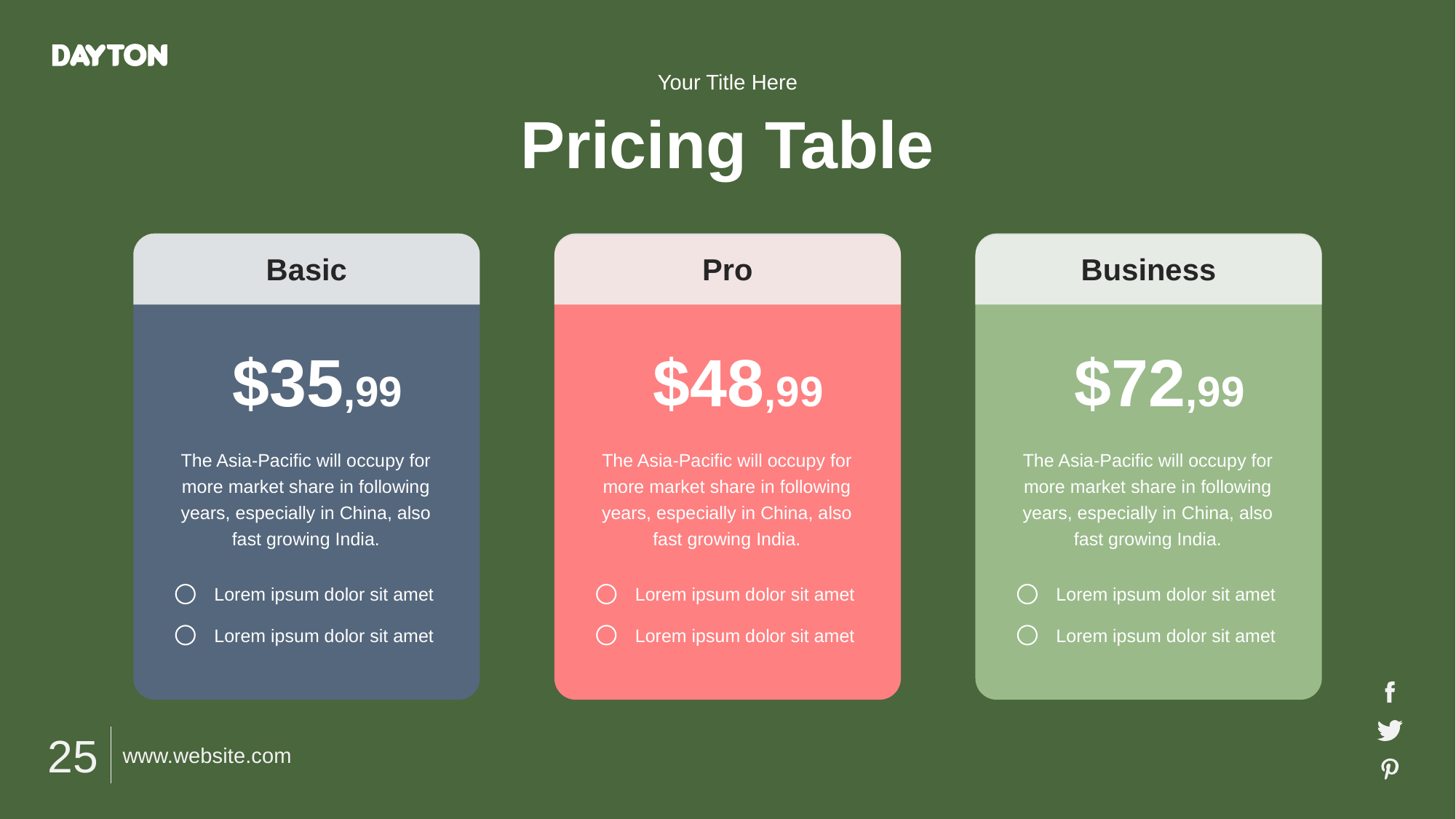

Your Title Here
Pricing Table

Basic

Pro

Business
$35,99
$48,99
$72,99
The Asia-Pacific will occupy for more market share in following years, especially in China, also fast growing India.
The Asia-Pacific will occupy for more market share in following years, especially in China, also fast growing India.
The Asia-Pacific will occupy for more market share in following years, especially in China, also fast growing India.
Lorem ipsum dolor sit amet

Lorem ipsum dolor sit amet

Lorem ipsum dolor sit amet

Lorem ipsum dolor sit amet

Lorem ipsum dolor sit amet

Lorem ipsum dolor sit amet